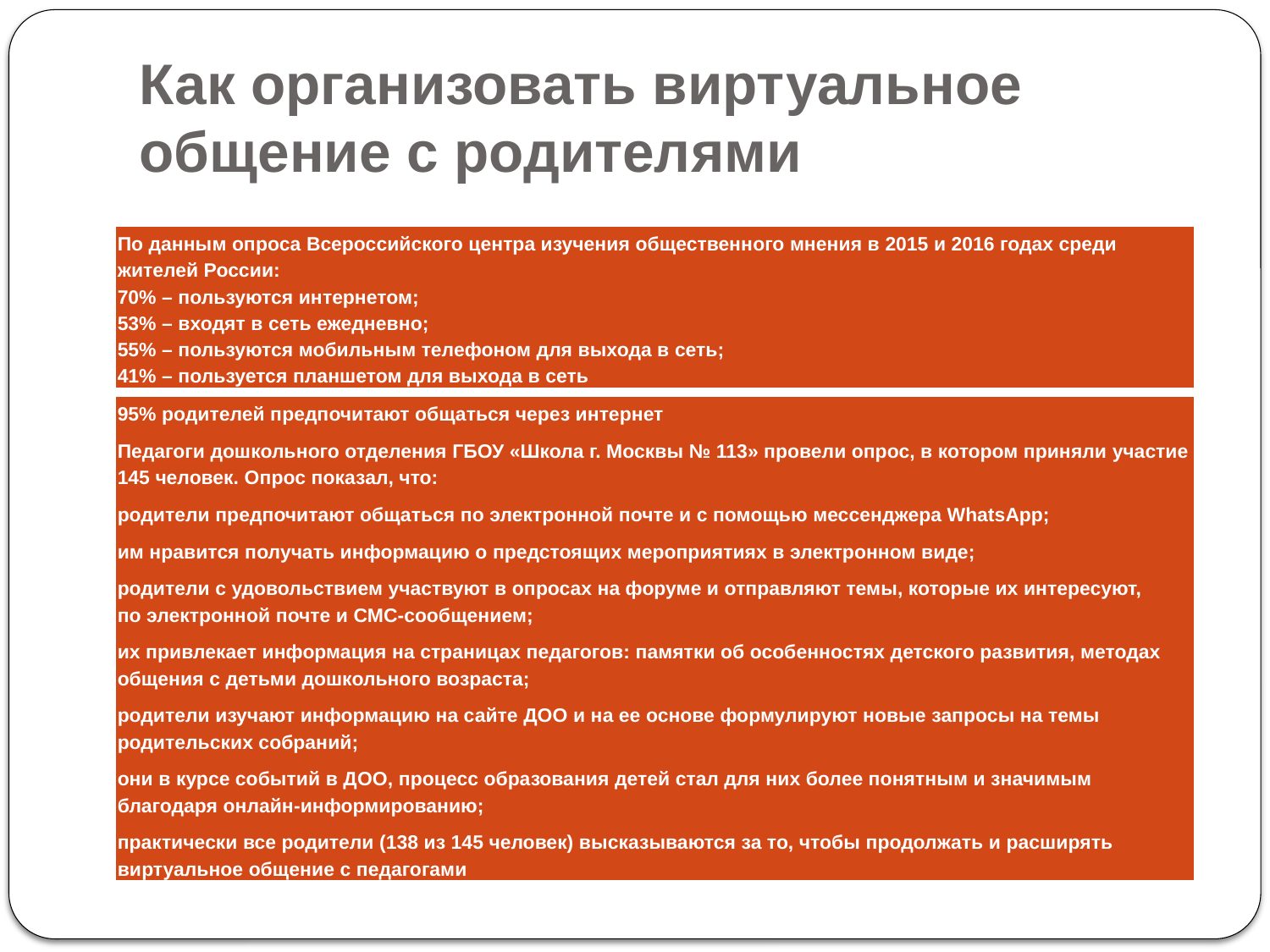

# Как организовать виртуальное общение с родителями
| По данным опроса Всероссийского центра изучения общественного мнения в 2015 и 2016 годах среди жителей России: 70% – пользуются интернетом; 53% – входят в сеть ежедневно; 55% – пользуются мобильным телефоном для выхода в сеть; 41% – пользуется планшетом для выхода в сеть |
| --- |
| 95% родителей предпочитают общаться через интернет Педагоги дошкольного отделения ГБОУ «Школа г. Москвы № 113» провели опрос, в котором приняли участие 145 человек. Опрос показал, что: родители предпочитают общаться по электронной почте и с помощью мессенджера WhatsApp; им нравится получать информацию о предстоящих мероприятиях в электронном виде; родители с удовольствием участвуют в опросах на форуме и отправляют темы, которые их интересуют, по электронной почте и СМС-сообщением; их привлекает информация на страницах педагогов: памятки об особенностях детского развития, методах общения с детьми дошкольного возраста; родители изучают информацию на сайте ДОО и на ее основе формулируют новые запросы на темы родительских собраний; они в курсе событий в ДОО, процесс образования детей стал для них более понятным и значимым благодаря онлайн-информированию; практически все родители (138 из 145 человек) высказываются за то, чтобы продолжать и расширять виртуальное общение с педагогами |
| --- |